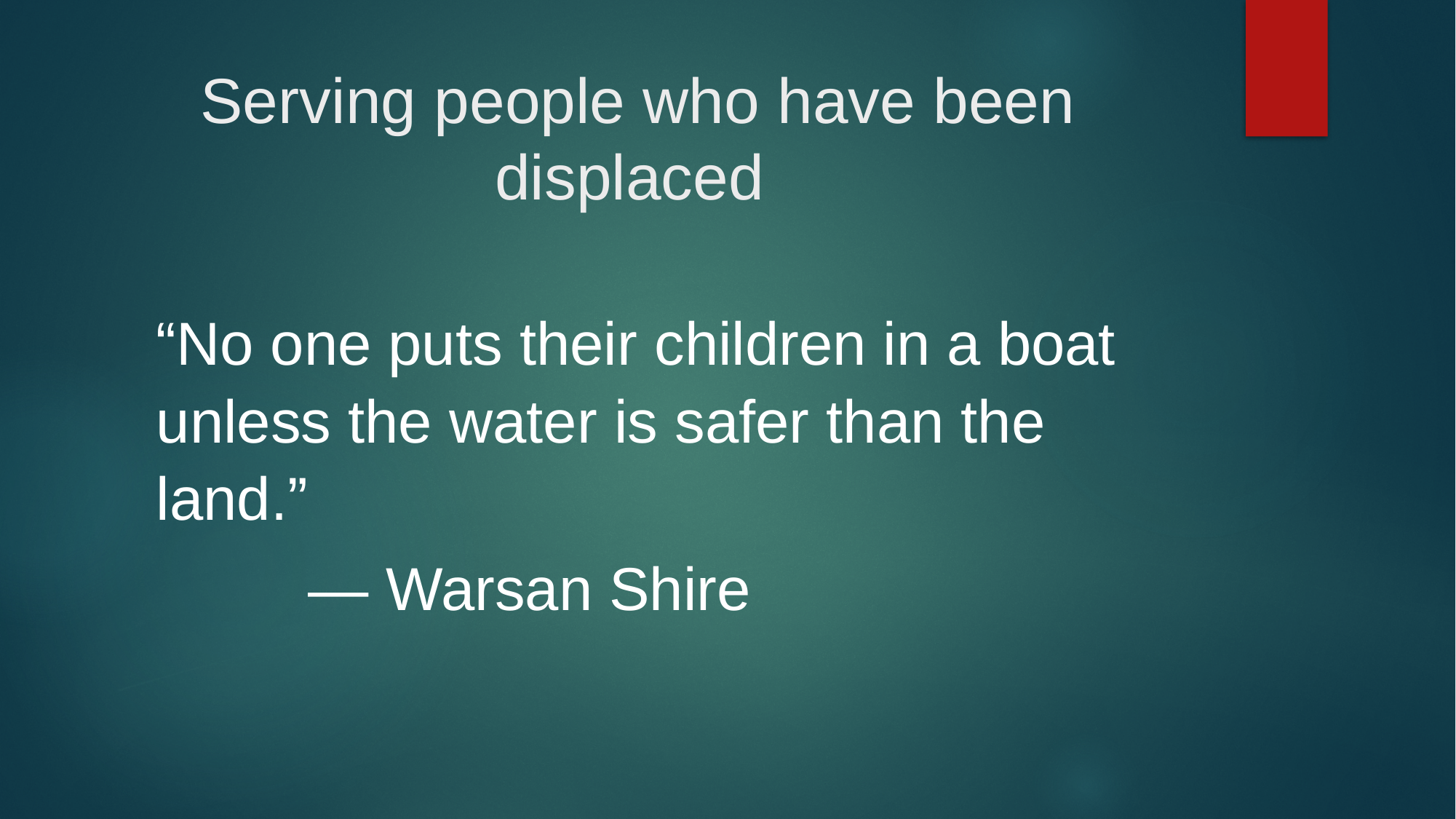

# Serving people who have been displaced

“No one puts their children in a boat unless the water is safer than the land.”
         — Warsan Shire